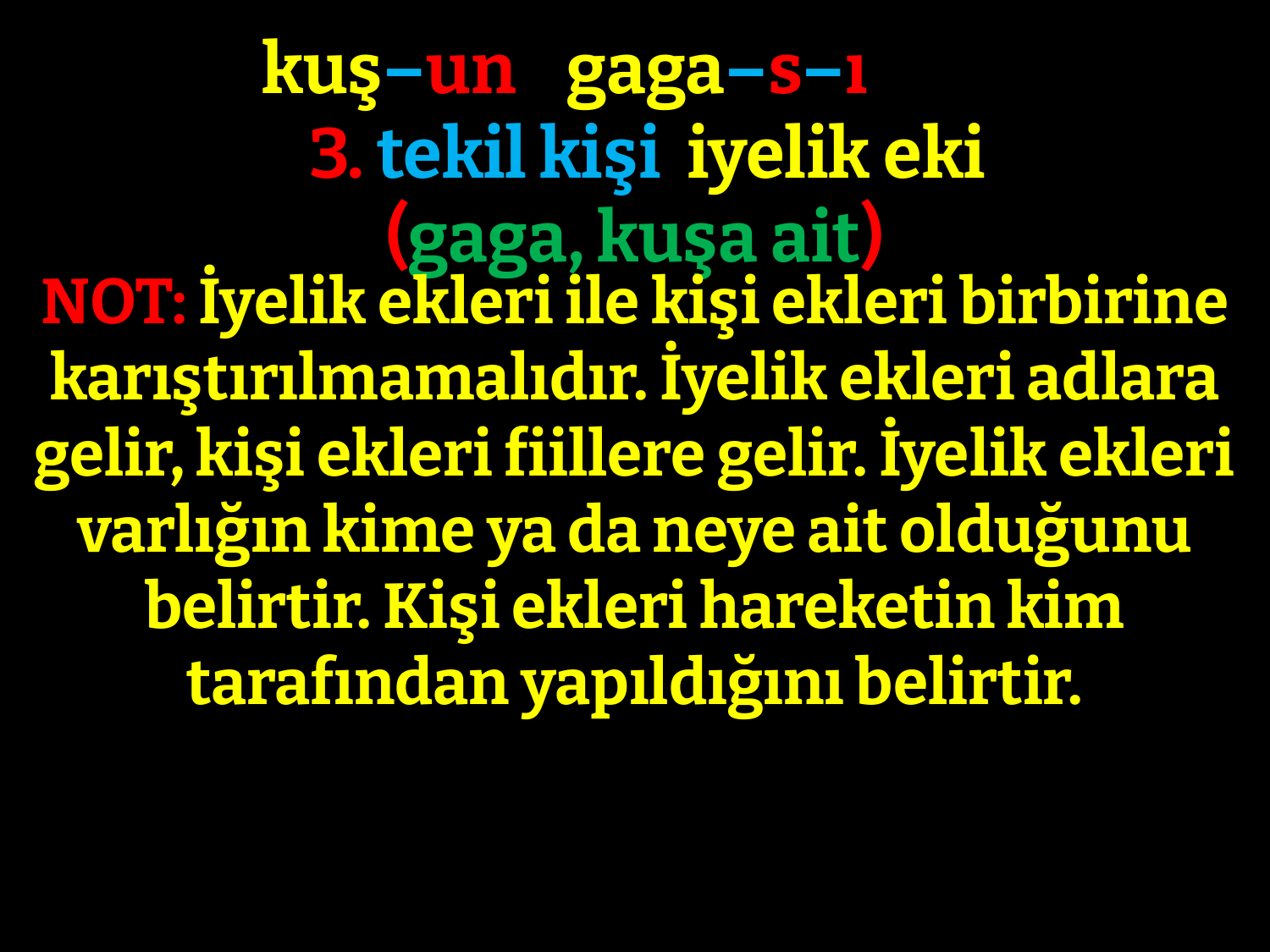

kuş–un    gaga–s–ı
  3. tekil kişi  iyelik eki
(gaga, kuşa ait)

NOT: İyelik ekleri ile kişi ekleri birbirine karıştırılmamalıdır. İyelik ekleri adlara gelir, kişi ekleri fiillere gelir. İyelik ekleri varlığın kime ya da neye ait olduğunu belirtir. Kişi ekleri hareketin kim tarafından yapıldığını belirtir.

#